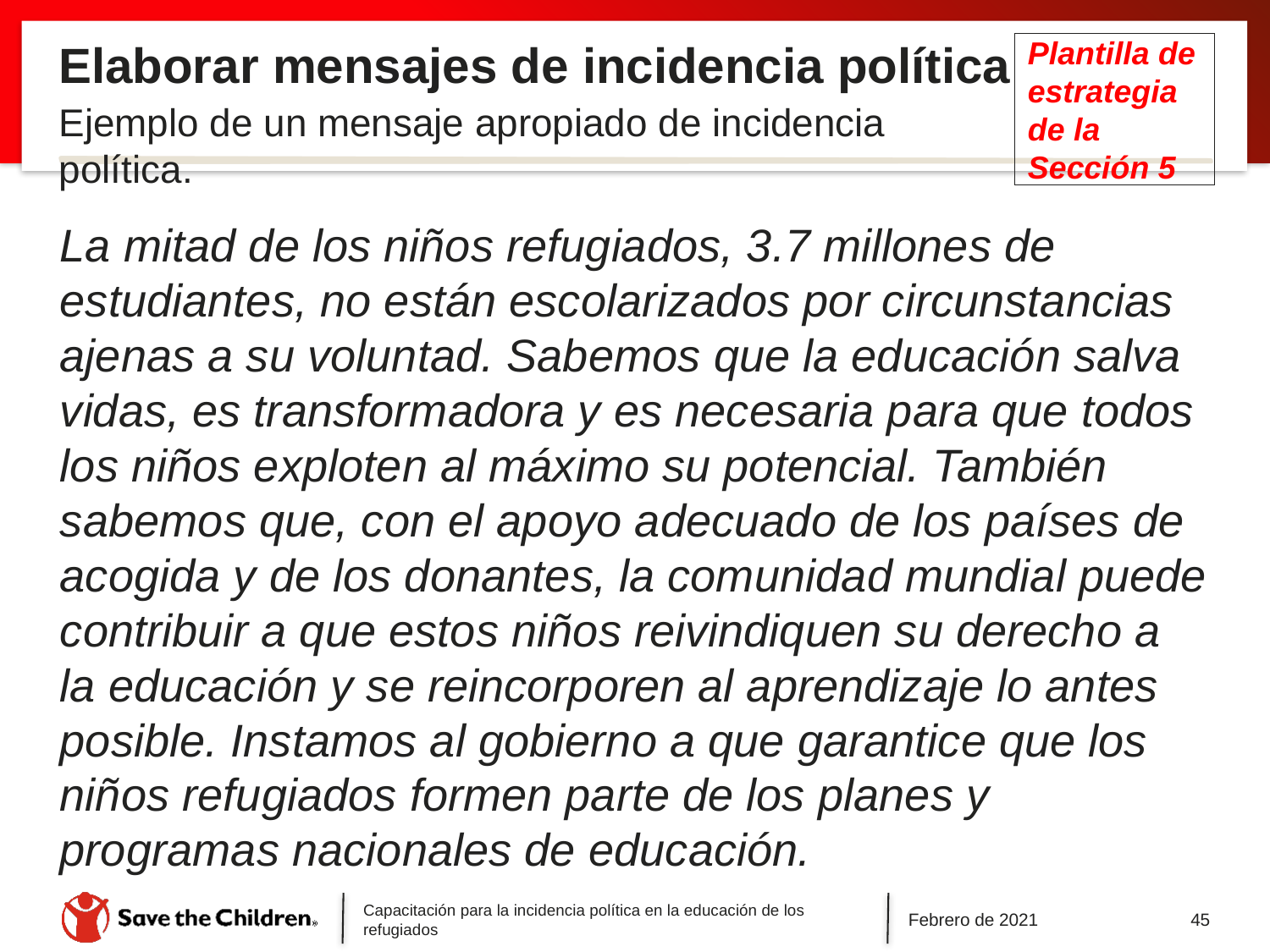

# Elaborar mensajes de incidencia política
Plantilla de estrategia de la Sección 5
Ejemplo de un mensaje apropiado de incidencia política.
La mitad de los niños refugiados, 3.7 millones de estudiantes, no están escolarizados por circunstancias ajenas a su voluntad. Sabemos que la educación salva vidas, es transformadora y es necesaria para que todos los niños exploten al máximo su potencial. También sabemos que, con el apoyo adecuado de los países de acogida y de los donantes, la comunidad mundial puede contribuir a que estos niños reivindiquen su derecho a la educación y se reincorporen al aprendizaje lo antes posible. Instamos al gobierno a que garantice que los niños refugiados formen parte de los planes y programas nacionales de educación.
Capacitación para la incidencia política en la educación de los refugiados
Febrero de 2021
45